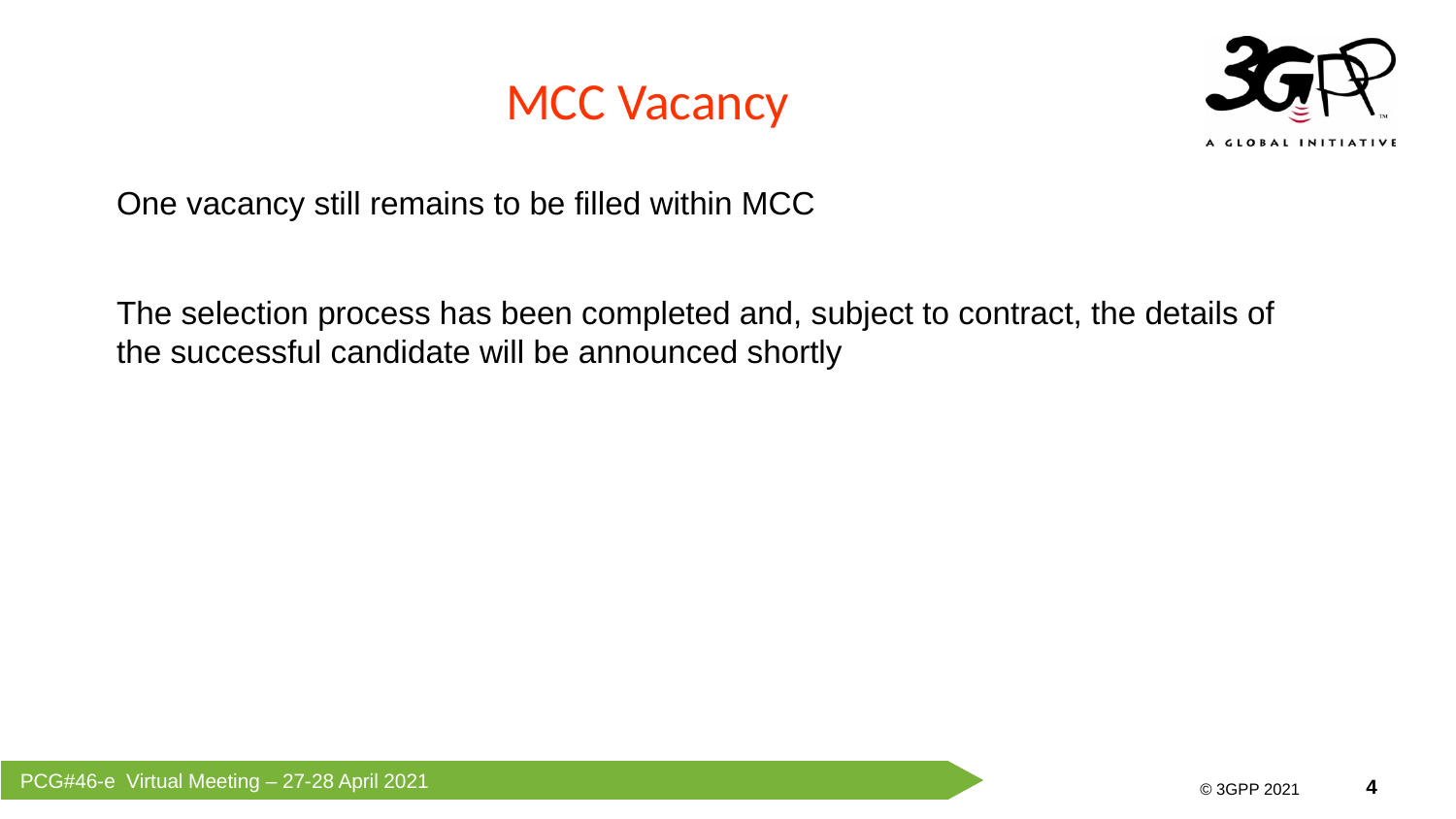

MCC Vacancy
One vacancy still remains to be filled within MCC

The selection process has been completed and, subject to contract, the details of the successful candidate will be announced shortly